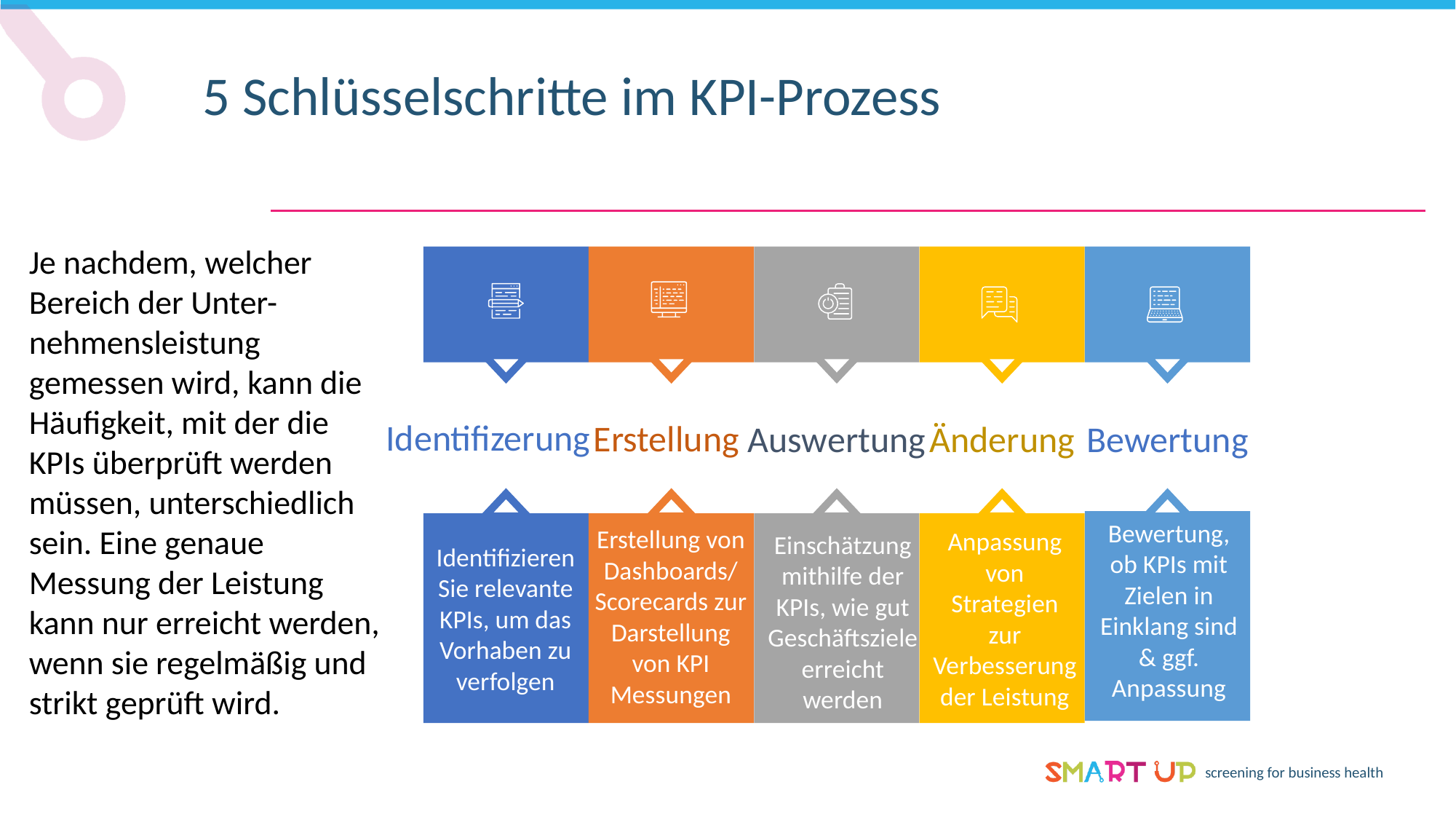

5 Schlüsselschritte im KPI-Prozess
Je nachdem, welcher Bereich der Unter-nehmensleistung gemessen wird, kann die Häufigkeit, mit der die KPIs überprüft werden müssen, unterschiedlich sein. Eine genaue Messung der Leistung kann nur erreicht werden, wenn sie regelmäßig und strikt geprüft wird.

Identifizerung
Erstellung
Auswertung
Änderung
Bewertung

Bewertung, ob KPIs mit Zielen in Einklang sind & ggf. Anpassung

Erstellung von Dashboards/ Scorecards zur Darstellung von KPI Messungen
Anpassung von Strategien zur Verbesserung der Leistung
Einschätzung mithilfe der KPIs, wie gut Geschäftsziele erreicht werden
Identifizieren Sie relevante KPIs, um das Vorhaben zu verfolgen